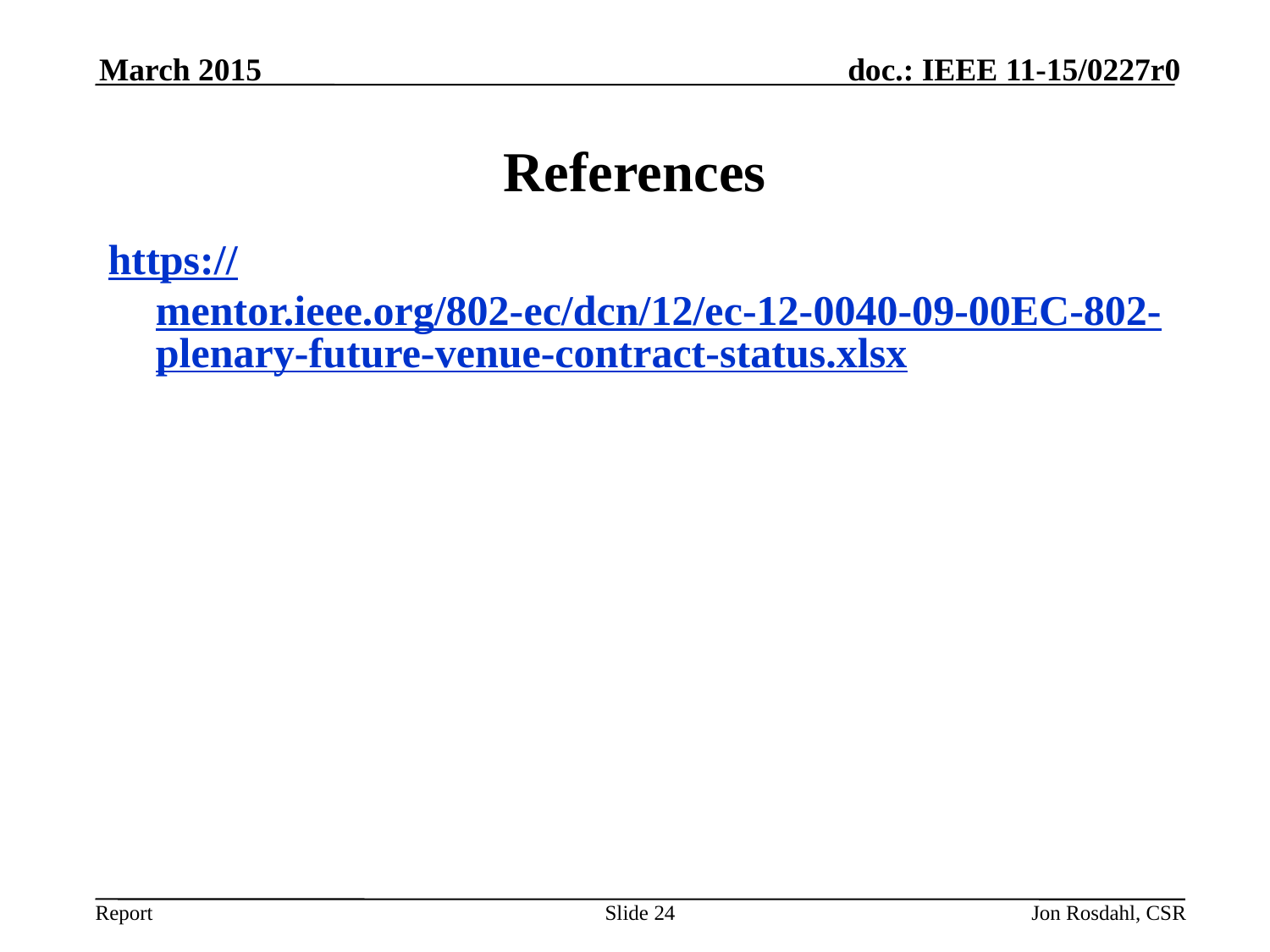

March 2015
# References
https://mentor.ieee.org/802-ec/dcn/12/ec-12-0040-09-00EC-802-plenary-future-venue-contract-status.xlsx

Slide 24
Jon Rosdahl, CSR